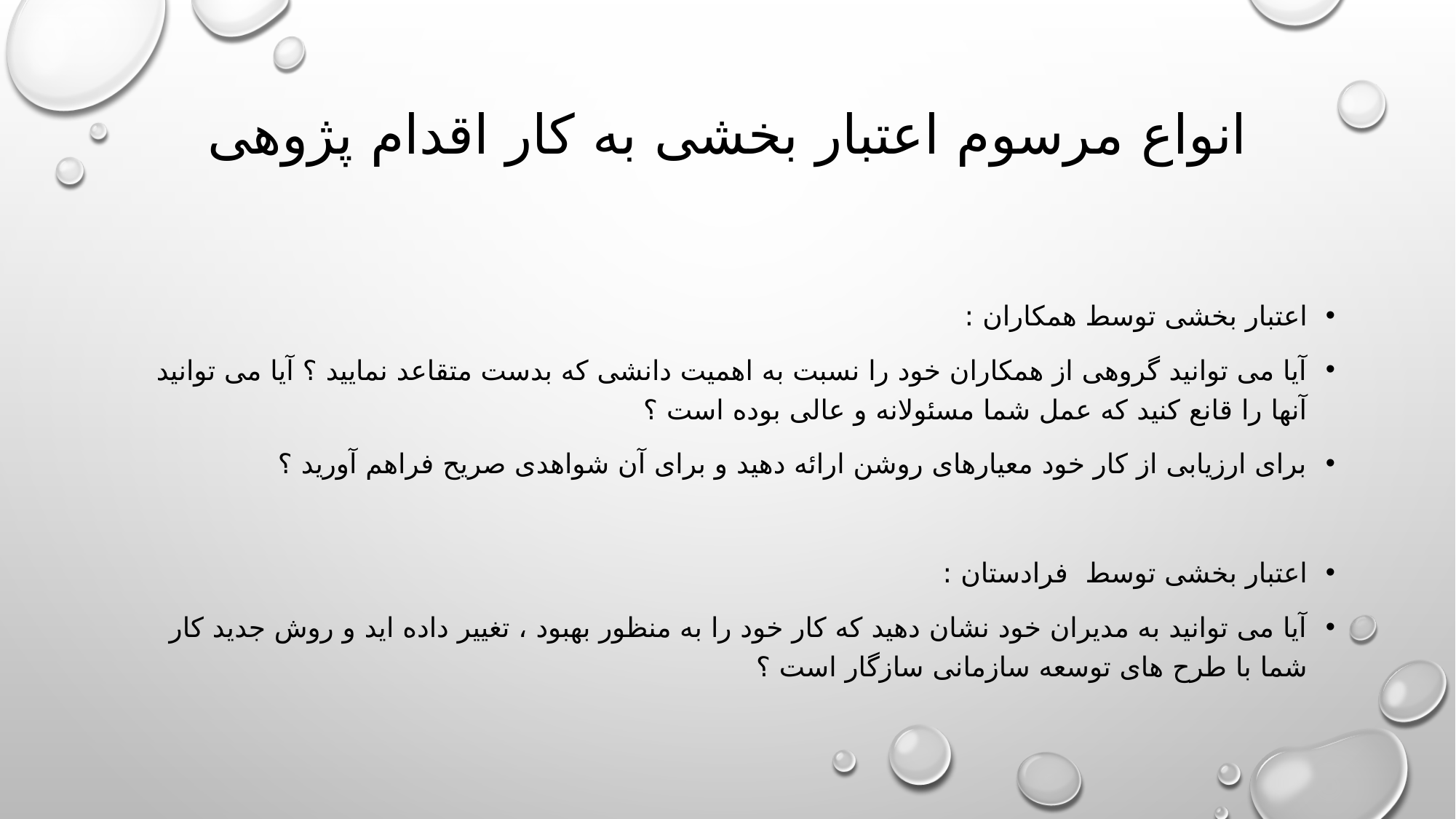

# انواع مرسوم اعتبار بخشی به کار اقدام پژوهی

اعتبار بخشی توسط همکاران :
آیا می توانید گروهی از همکاران خود را نسبت به اهمیت دانشی که بدست متقاعد نمایید ؟ آیا می توانید آنها را قانع کنید که عمل شما مسئولانه و عالی بوده است ؟
برای ارزیابی از کار خود معیارهای روشن ارائه دهید و برای آن شواهدی صریح فراهم آورید ؟

اعتبار بخشی توسط  فرادستان :
آیا می توانید به مدیران خود نشان دهید که کار خود را به منظور بهبود ، تغییر داده اید و روش جدید کار شما با طرح های توسعه سازمانی سازگار است ؟